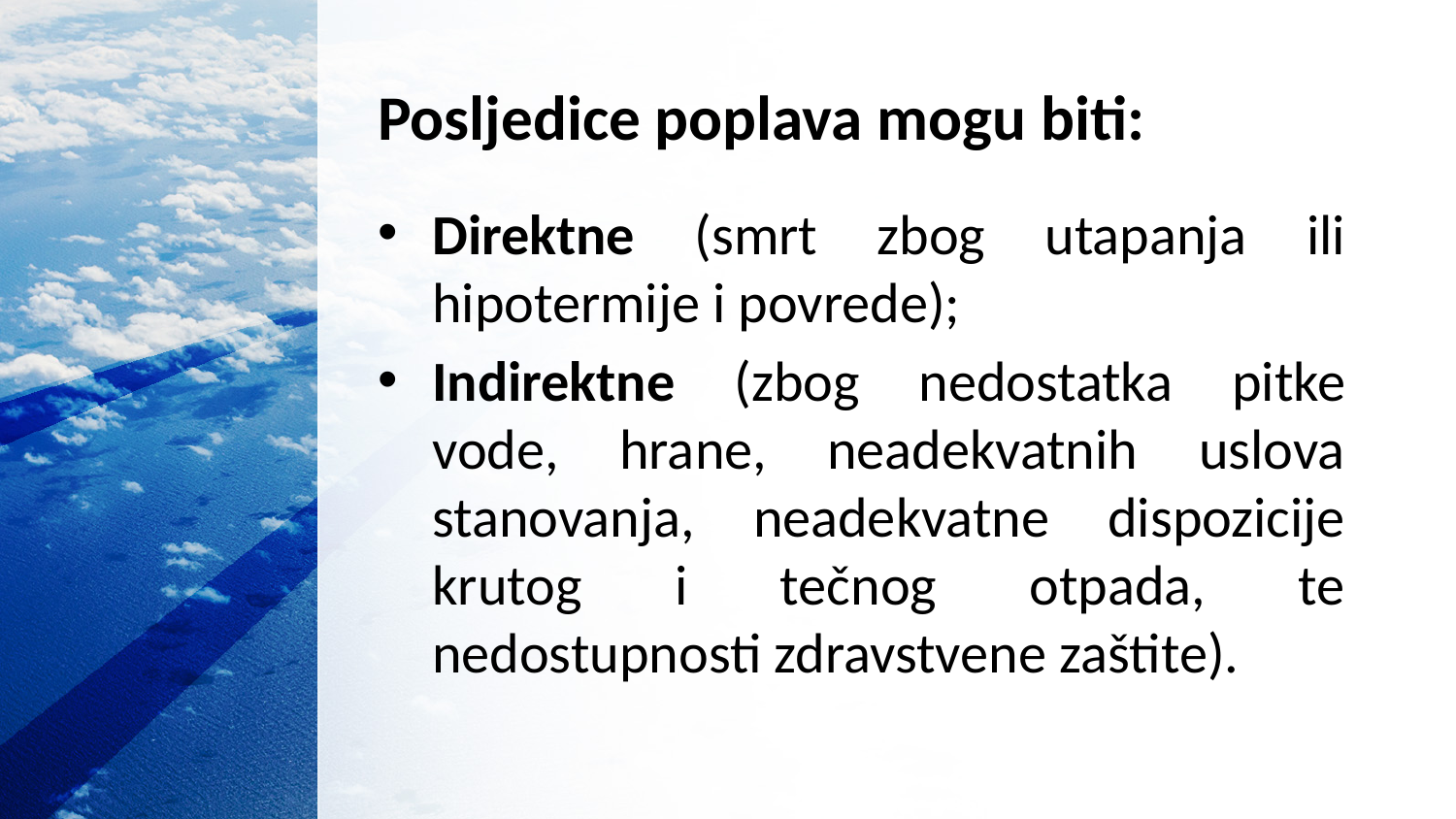

# Posljedice poplava mogu biti:
Direktne (smrt zbog utapanja ili hipotermije i povrede);
Indirektne (zbog nedostatka pitke vode, hrane, neadekvatnih uslova stanovanja, neadekvatne dispozicije krutog i tečnog otpada, te nedostupnosti zdravstvene zaštite).